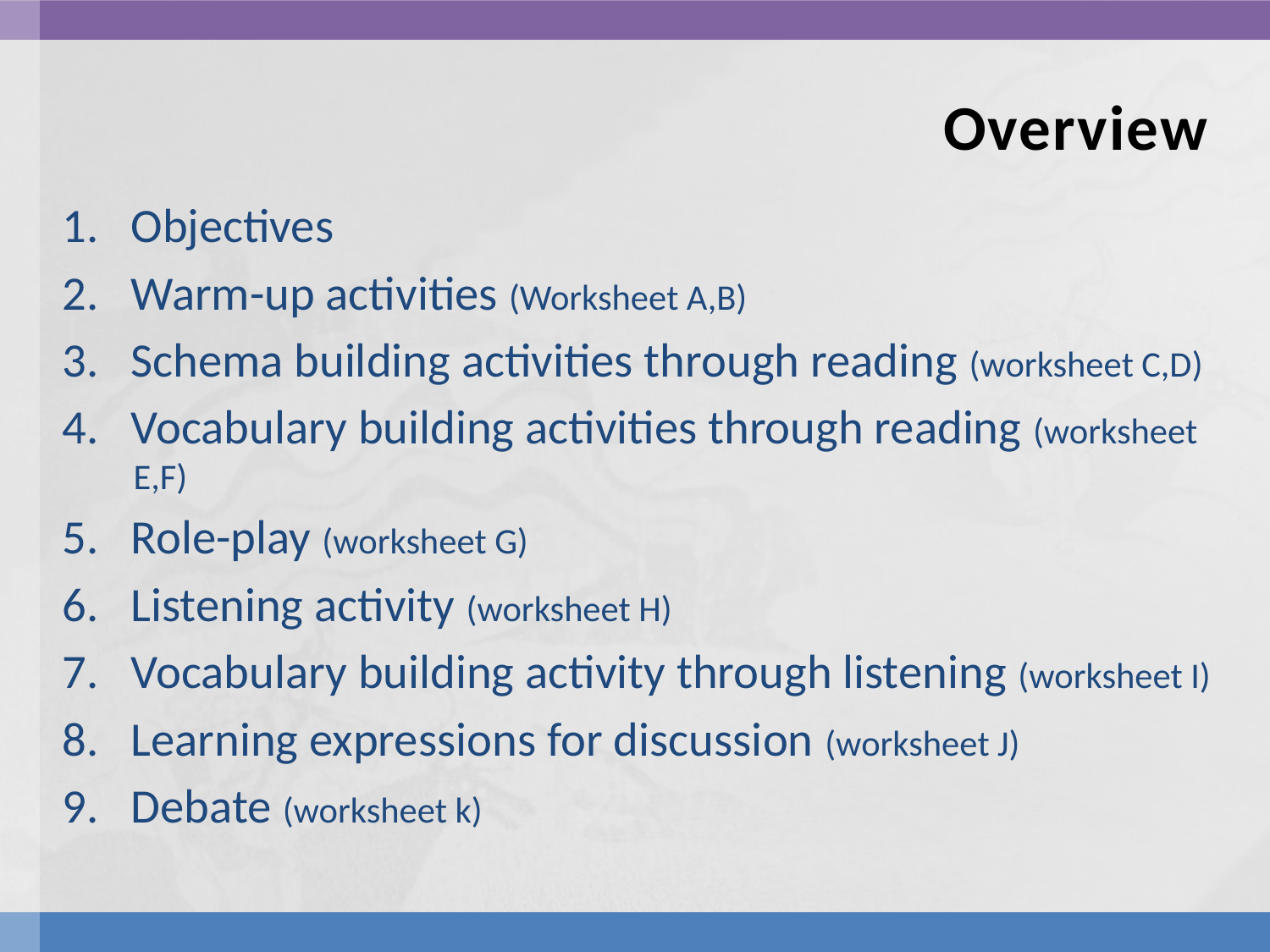

# Overview
1.   Objectives
2.   Warm-up activities (Worksheet A,B)
3.   Schema building activities through reading (worksheet C,D)
4.   Vocabulary building activities through reading (worksheet E,F)
5.   Role-play (worksheet G)
6.   Listening activity (worksheet H)
7.   Vocabulary building activity through listening (worksheet I)
8.   Learning expressions for discussion (worksheet J)
9.   Debate (worksheet k)